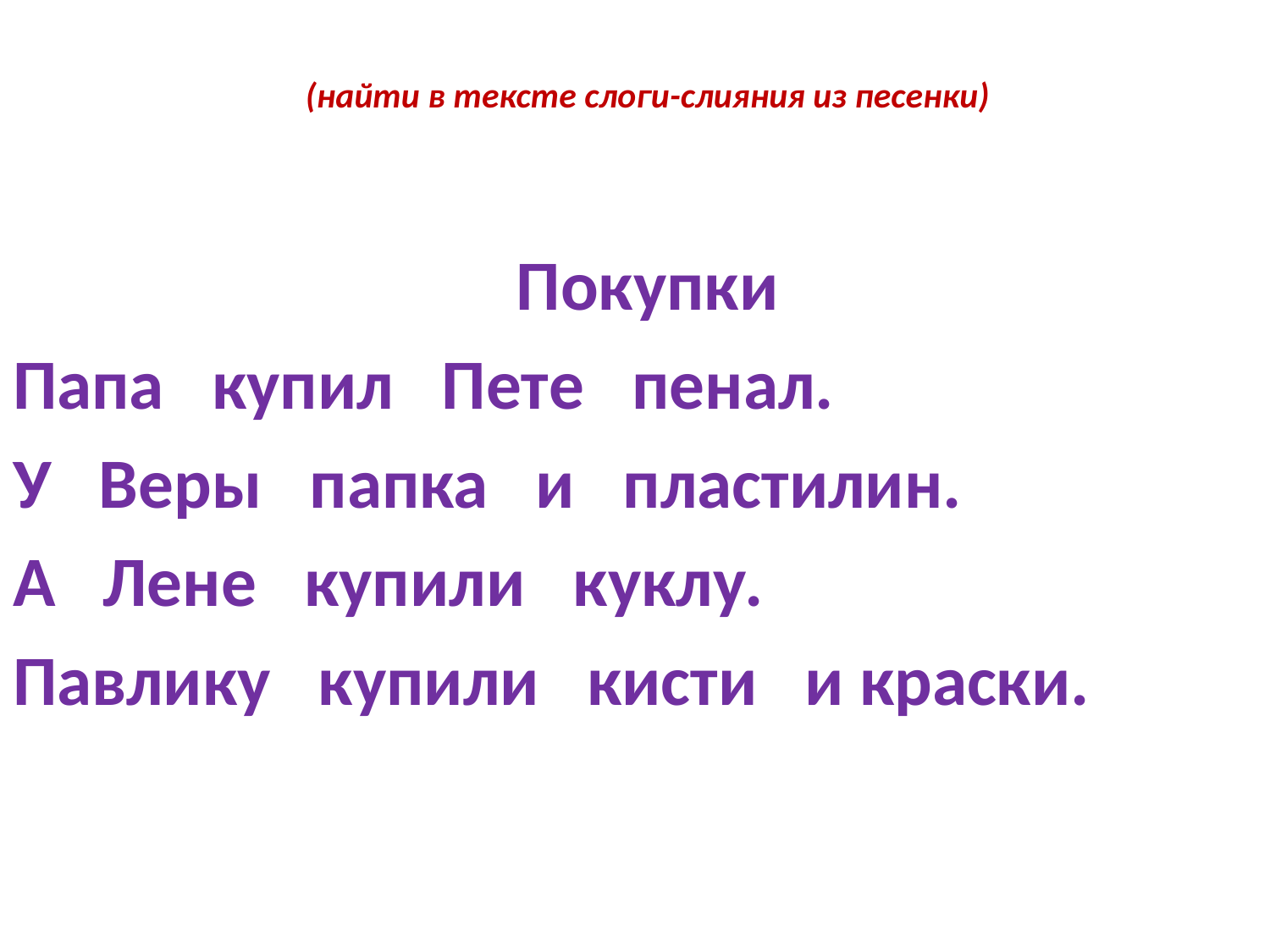

#
(найти в тексте слоги-слияния из песенки)

Покупки
Папа   купил   Пете   пенал.
У   Веры   папка   и   плаcтилин.
А   Лене   купили   куклу.
Павлику   купили   кисти   и краски.